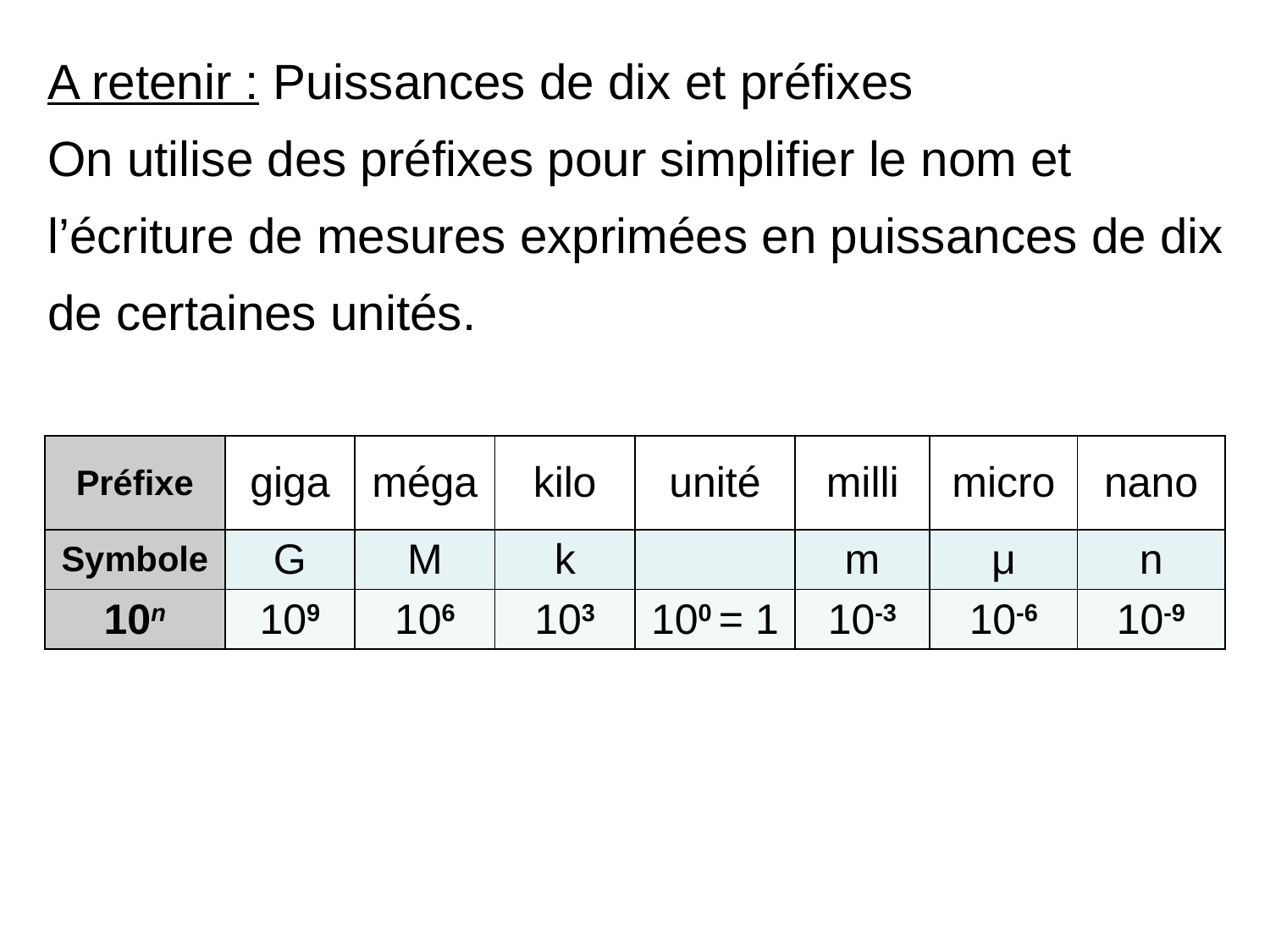

A retenir : Puissances de dix et préfixes
On utilise des préfixes pour simplifier le nom et l’écriture de mesures exprimées en puissances de dix de certaines unités.

| Préfixe | giga | méga | kilo | unité | milli | micro | nano |
| --- | --- | --- | --- | --- | --- | --- | --- |
| Symbole | G | M | k |  | m | μ | n |
| 10n | 109 | 106 | 103 | 100 = 1 | 10-3 | 10-6 | 10-9 |